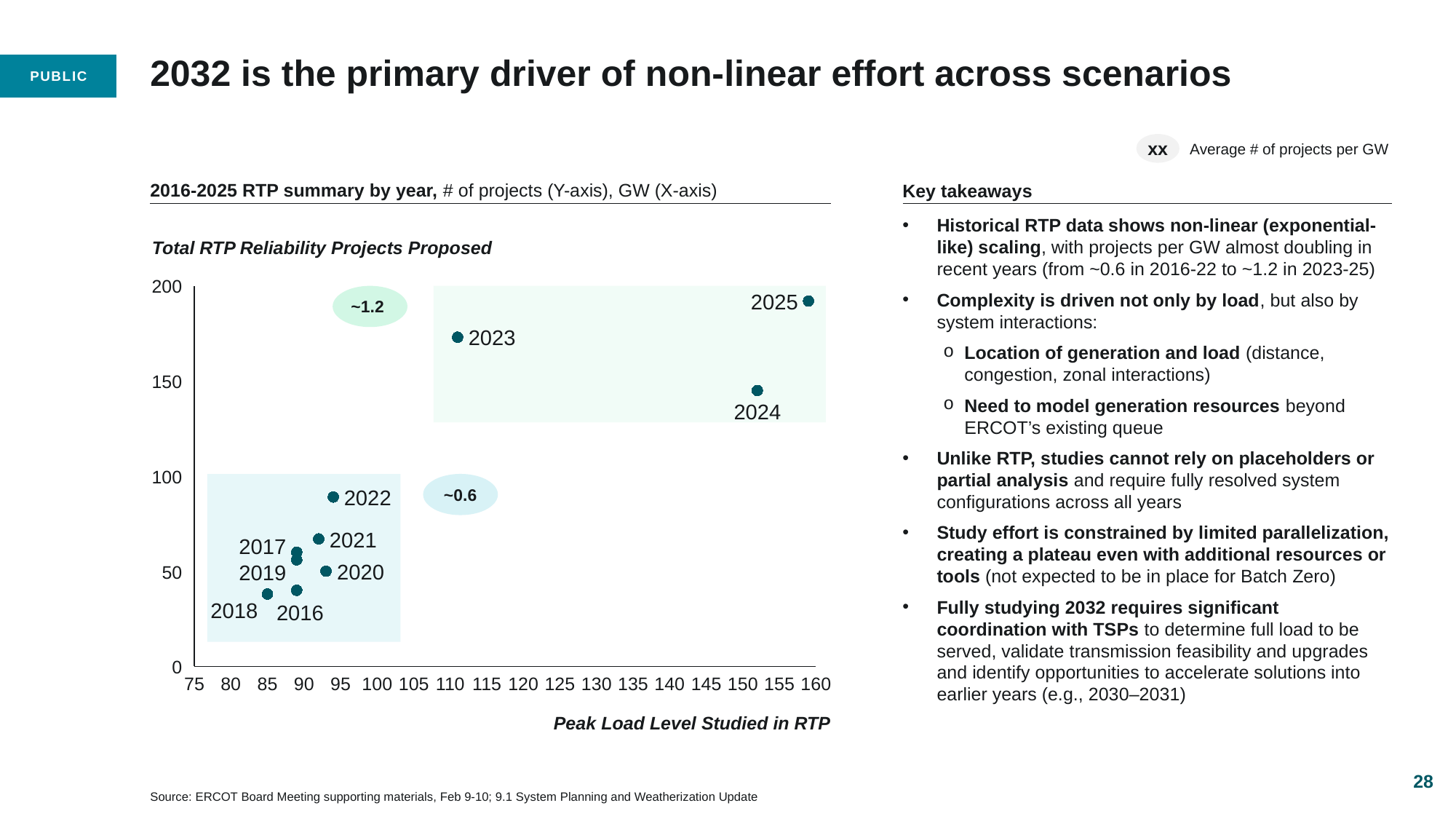

# 2032 is the primary driver of non-linear effort across scenarios
xx
Average # of projects per GW
2016-2025 RTP summary by year, # of projects (Y-axis), GW (X-axis)
Key takeaways
Historical RTP data shows non-linear (exponential-like) scaling, with projects per GW almost doubling in recent years (from ~0.6 in 2016-22 to ~1.2 in 2023-25)
Complexity is driven not only by load, but also by system interactions:
Location of generation and load (distance, congestion, zonal interactions)
Need to model generation resources beyond ERCOT’s existing queue
Unlike RTP, studies cannot rely on placeholders or partial analysis and require fully resolved system configurations across all years
Study effort is constrained by limited parallelization, creating a plateau even with additional resources or tools (not expected to be in place for Batch Zero)
Fully studying 2032 requires significant coordination with TSPs to determine full load to be served, validate transmission feasibility and upgrades and identify opportunities to accelerate solutions into earlier years (e.g., 2030–2031)
Total RTP Reliability Projects Proposed
200

### Chart

| Category |  |
|---|---|
~1.2

2025
2023
150
2024
100

~0.6
2022
2021
2017
2020
2019
50
2018
2016
0
75
80
85
90
95
100
105
110
115
120
125
130
135
140
145
150
155
160
Peak Load Level Studied in RTP
28
Source: ERCOT Board Meeting supporting materials, Feb 9-10; 9.1 System Planning and Weatherization Update